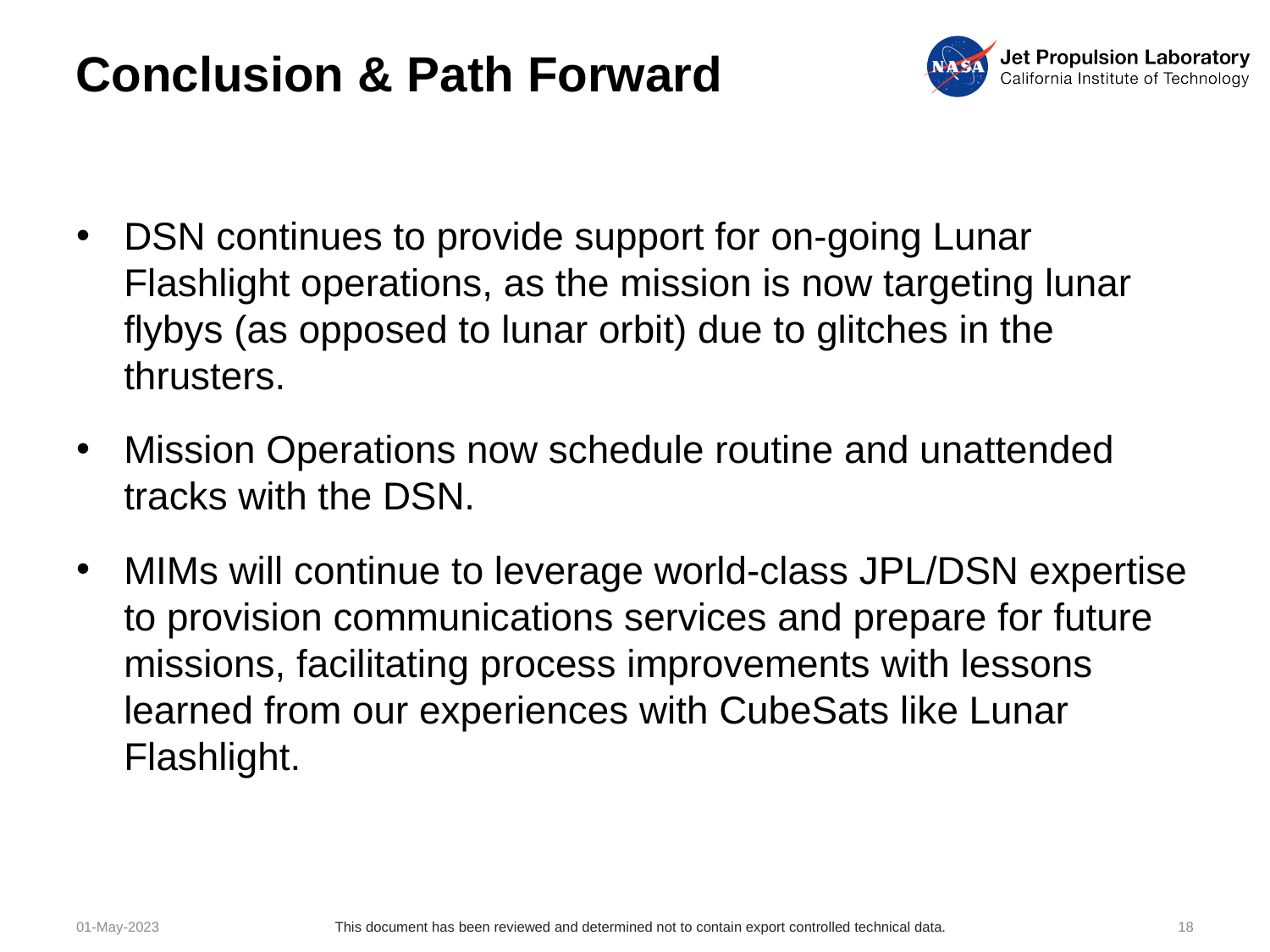

# Conclusion & Path Forward
DSN continues to provide support for on-going Lunar Flashlight operations, as the mission is now targeting lunar flybys (as opposed to lunar orbit) due to glitches in the thrusters.

Mission Operations now schedule routine and unattended tracks with the DSN.

MIMs will continue to leverage world-class JPL/DSN expertise to provision communications services and prepare for future missions, facilitating process improvements with lessons learned from our experiences with CubeSats like Lunar Flashlight.
01-May-2023
This document has been reviewed and determined not to contain export controlled technical data.
18